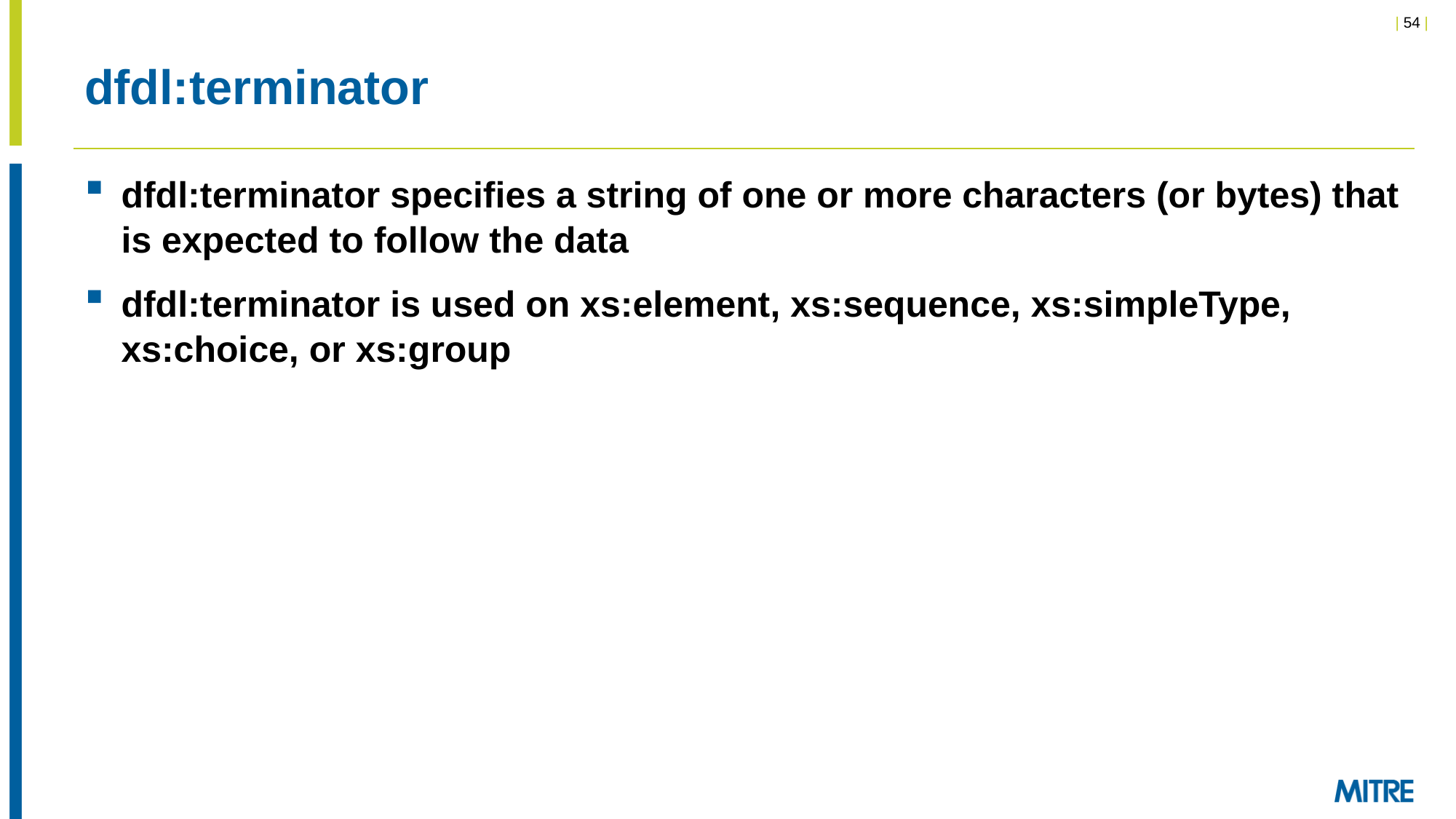

# dfdl:terminator
dfdl:terminator specifies a string of one or more characters (or bytes) that is expected to follow the data
dfdl:terminator is used on xs:element, xs:sequence, xs:simpleType, xs:choice, or xs:group